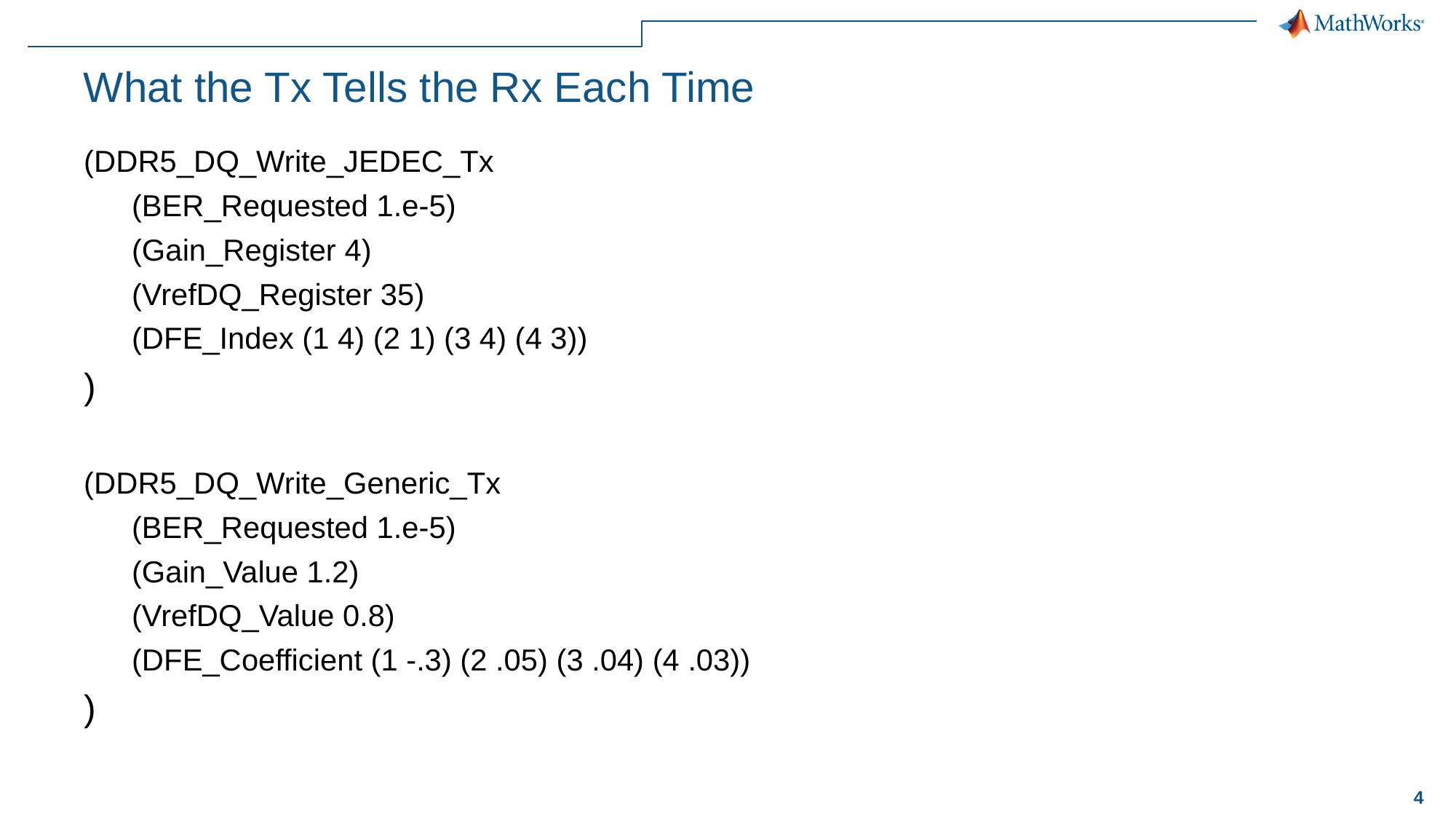

# What the Tx Tells the Rx Each Time
(DDR5_DQ_Write_JEDEC_Tx
(BER_Requested 1.e-5)
(Gain_Register 4)
(VrefDQ_Register 35)
(DFE_Index (1 4) (2 1) (3 4) (4 3))
)

(DDR5_DQ_Write_Generic_Tx
(BER_Requested 1.e-5)
(Gain_Value 1.2)
(VrefDQ_Value 0.8)
(DFE_Coefficient (1 -.3) (2 .05) (3 .04) (4 .03))
)